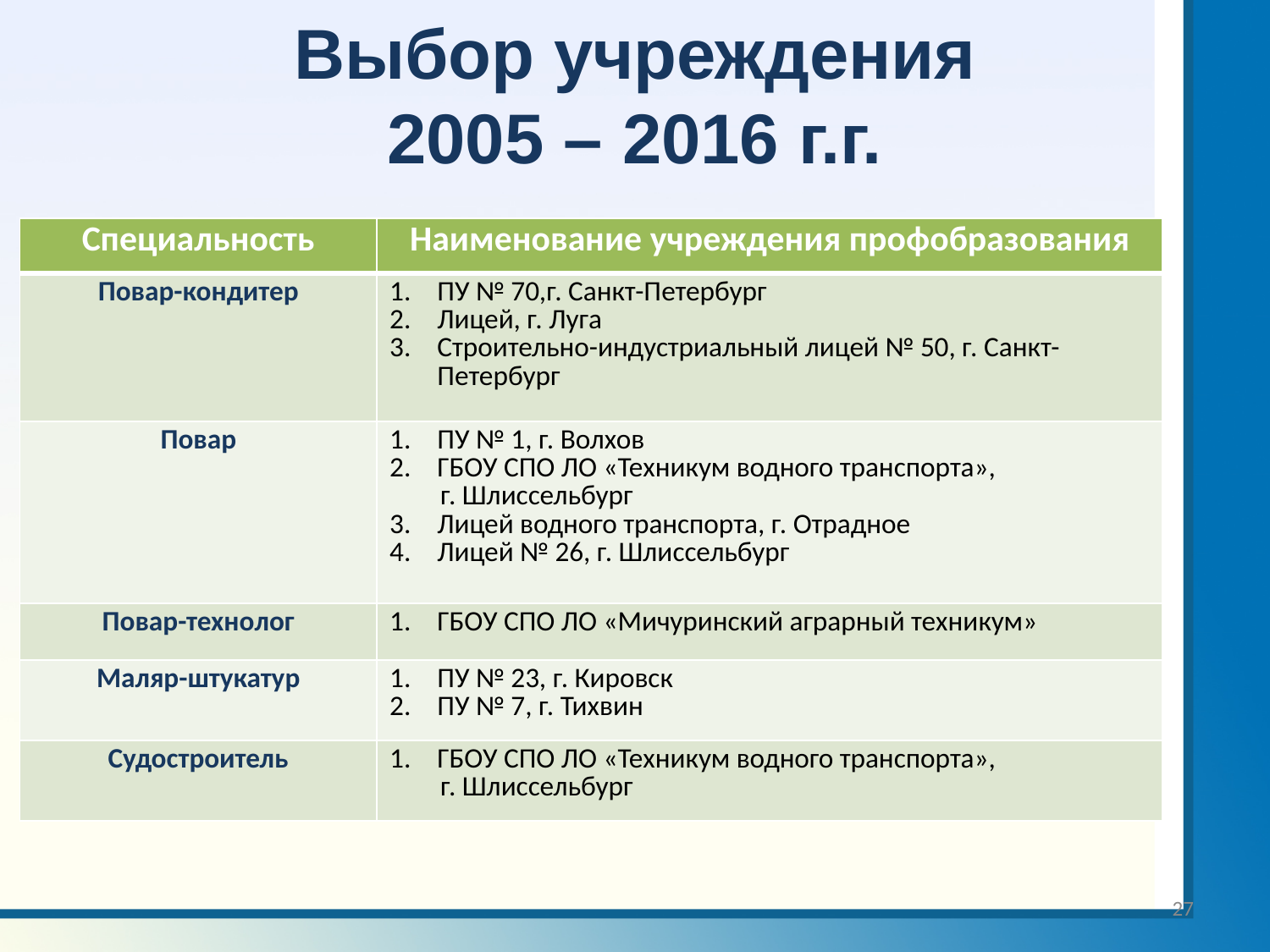

# Выбор учреждения 2005 – 2016 г.г.
| Специальность | Наименование учреждения профобразования |
| --- | --- |
| Повар-кондитер | ПУ № 70,г. Санкт-Петербург Лицей, г. Луга Строительно-индустриальный лицей № 50, г. Санкт-Петербург |
| Повар | ПУ № 1, г. Волхов ГБОУ СПО ЛО «Техникум водного транспорта», г. Шлиссельбург Лицей водного транспорта, г. Отрадное Лицей № 26, г. Шлиссельбург |
| Повар-технолог | ГБОУ СПО ЛО «Мичуринский аграрный техникум» |
| Маляр-штукатур | ПУ № 23, г. Кировск ПУ № 7, г. Тихвин |
| Судостроитель | ГБОУ СПО ЛО «Техникум водного транспорта», г. Шлиссельбург |
27